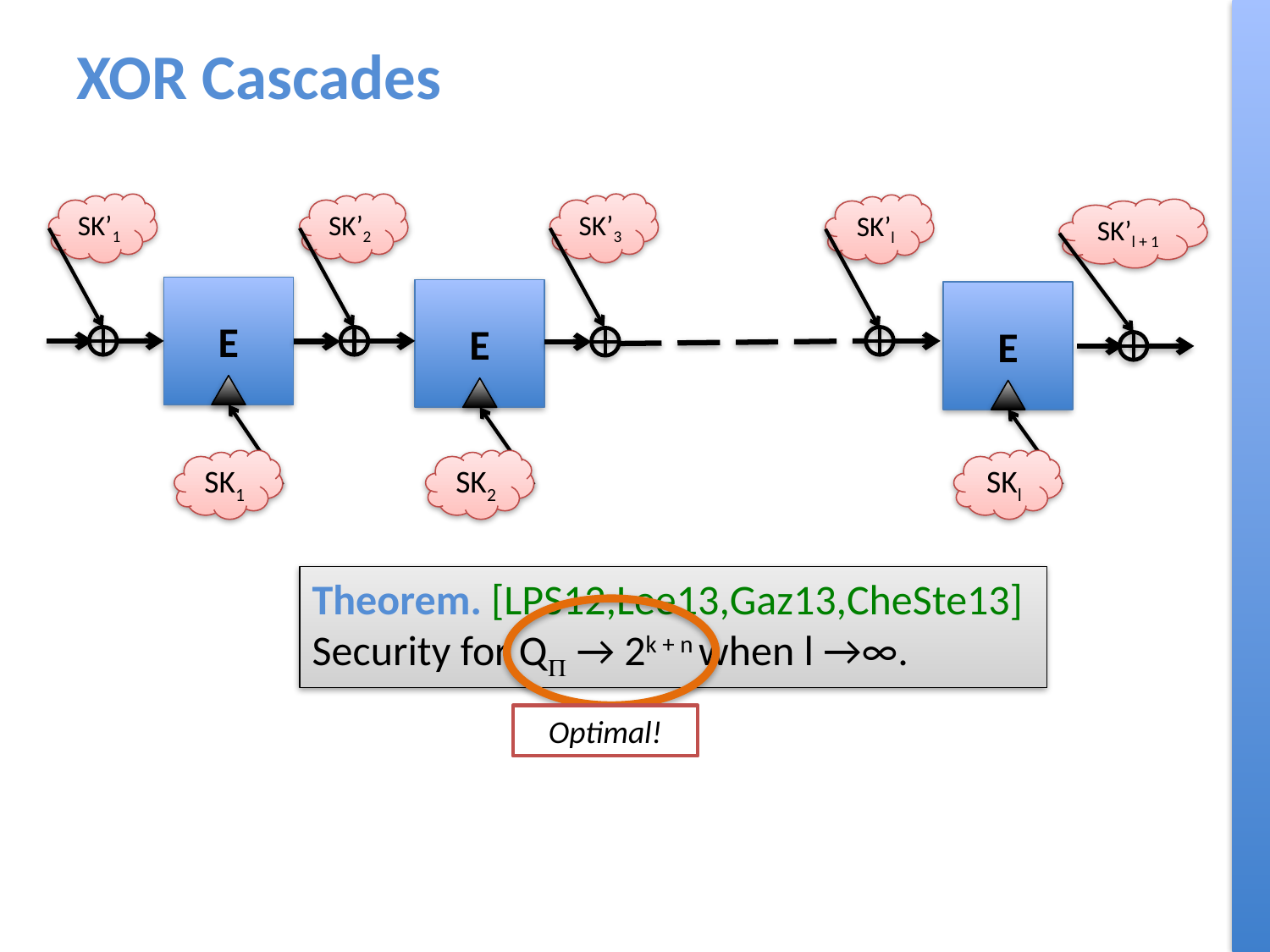

# XOR Cascades
SK’3
SK’2
SK’1
SK’l
SK’l + 1
E

E

E

SK1
SK2
SKl
Theorem. [LPS12,Lee13,Gaz13,CheSte13]
Security for QΠ → 2k + n when l →∞.

Optimal!